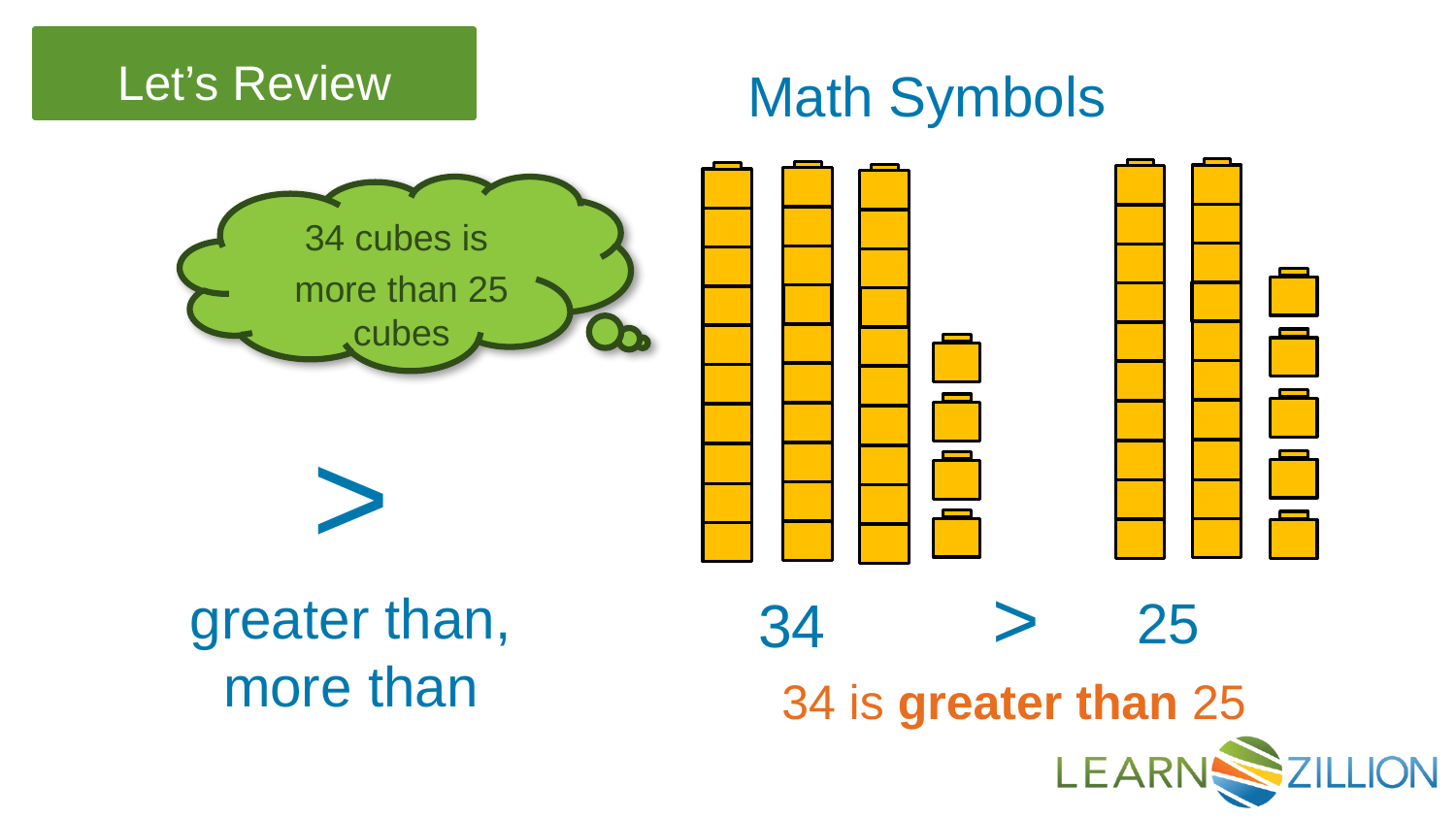

Math Symbols

25

34

34 cubes is
more than 25 cubes
>
greater than, more than
>
34 is greater than 25